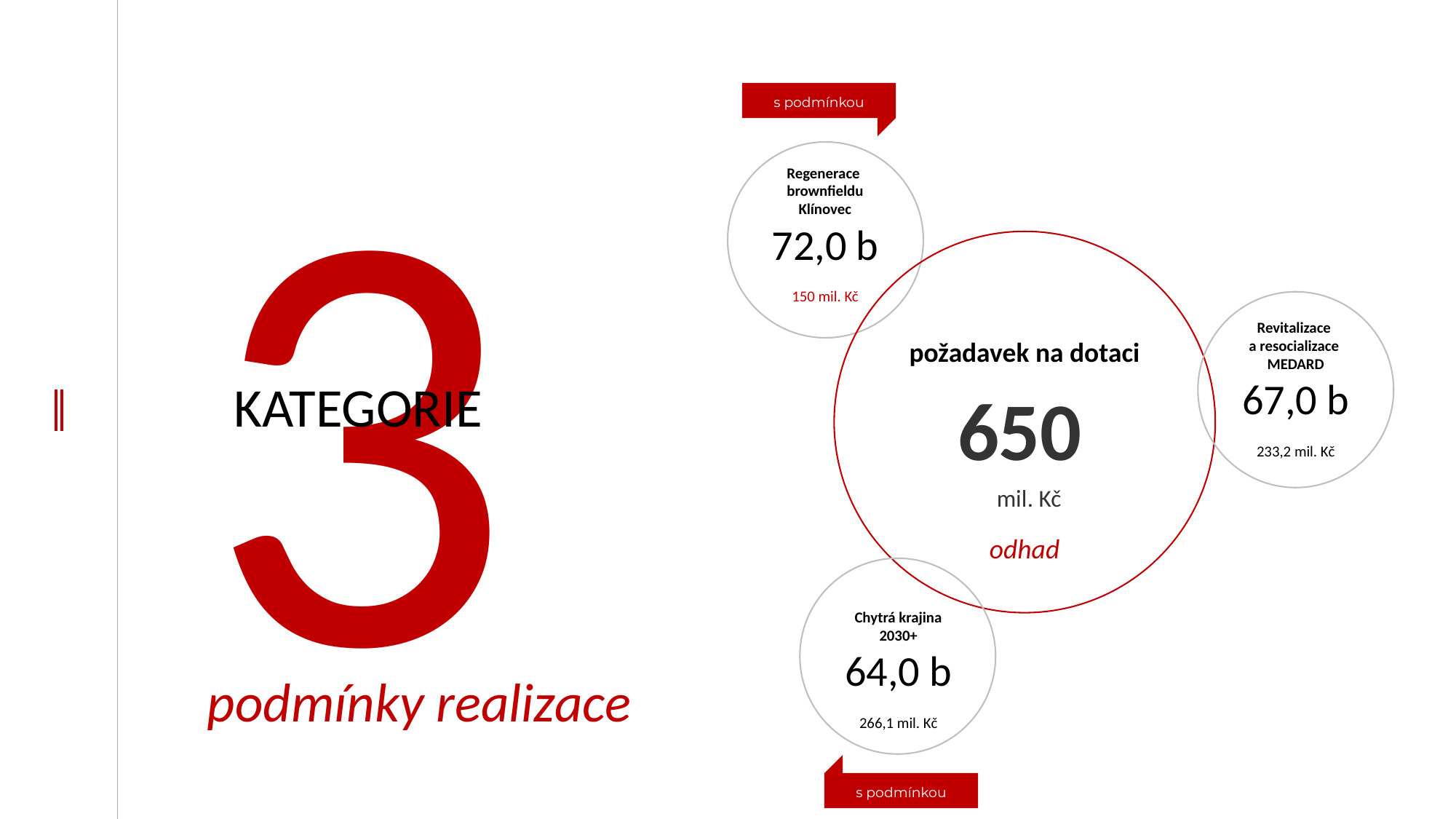

3
s podmínkou

Regenerace
brownfieldu
Klínovec
72,0 b

150 mil. Kč

Revitalizace
a resocializace
MEDARD
67,0 b

233,2 mil. Kč
# KATEGORIE
požadavek na dotaci
650
mil. Kč
odhad

Chytrá krajina
2030+
64,0 b

266,1 mil. Kč
podmínky realizace

s podmínkou